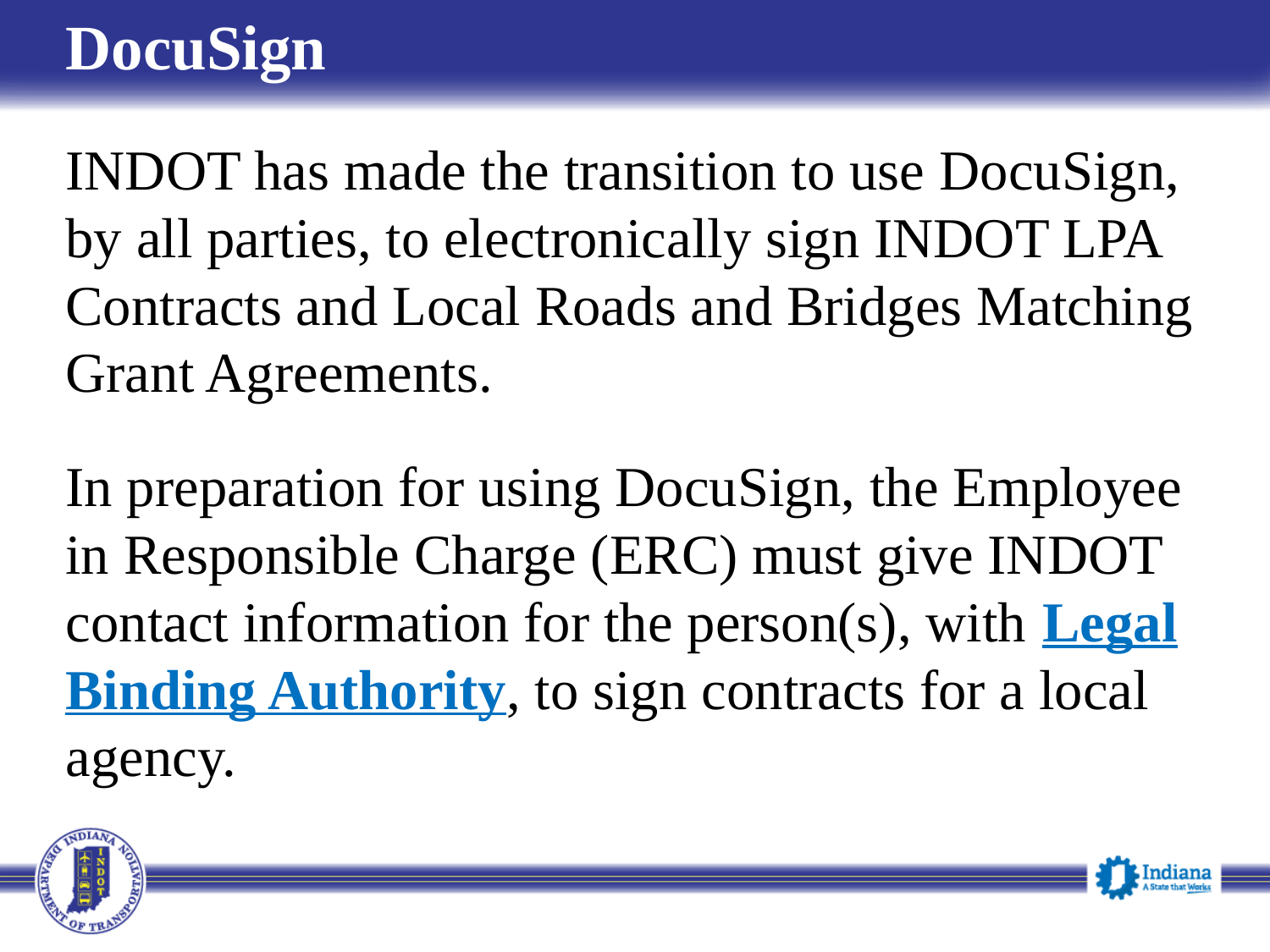

# DocuSign
INDOT has made the transition to use DocuSign, by all parties, to electronically sign INDOT LPA Contracts and Local Roads and Bridges Matching Grant Agreements.

In preparation for using DocuSign, the Employee in Responsible Charge (ERC) must give INDOT contact information for the person(s), with Legal Binding Authority, to sign contracts for a local agency.